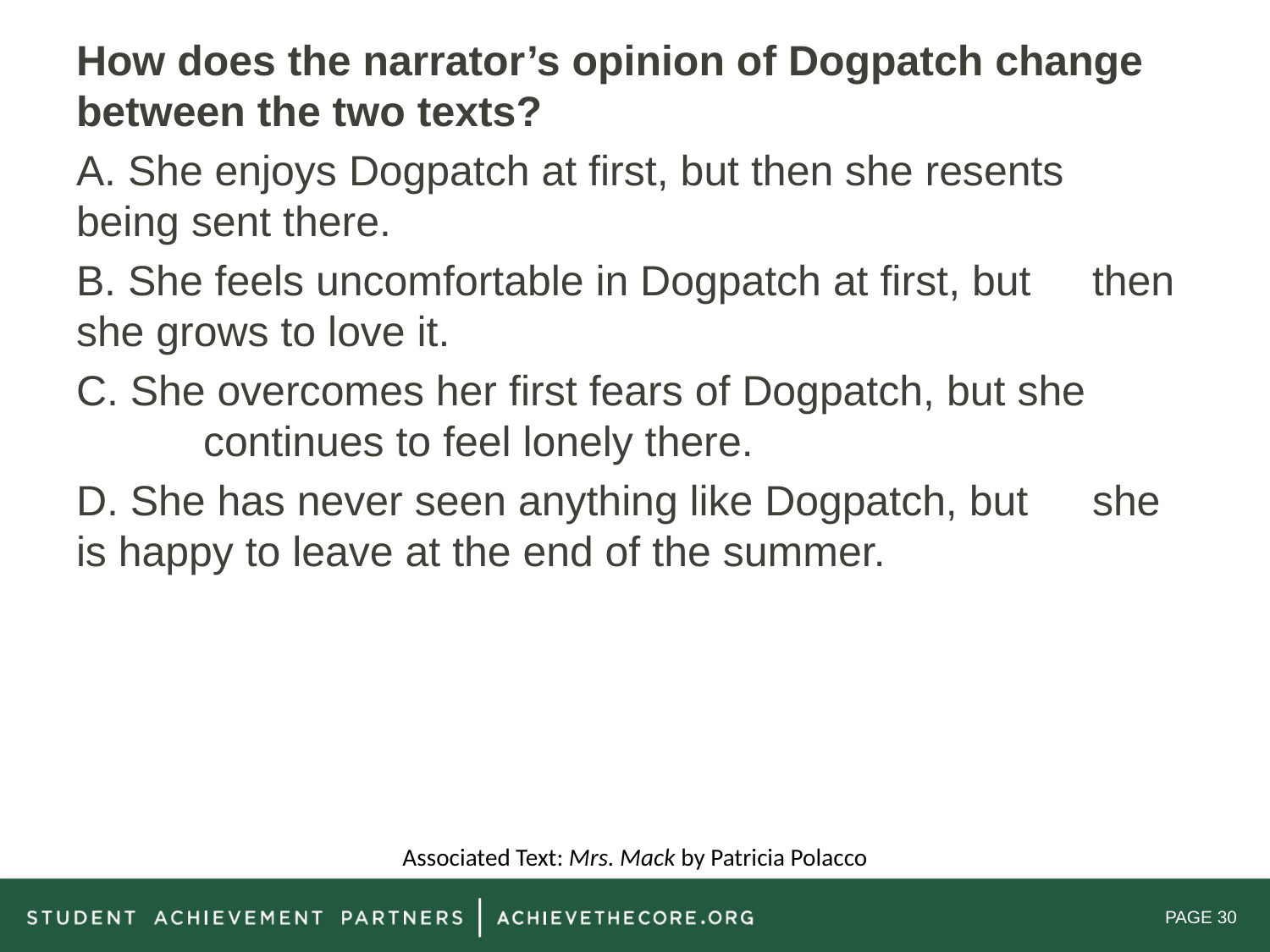

How does the narrator’s opinion of Dogpatch change between the two texts?
A. She enjoys Dogpatch at first, but then she resents 	being sent there.
B. She feels uncomfortable in Dogpatch at first, but 	then she grows to love it.
C. She overcomes her first fears of Dogpatch, but she 	continues to feel lonely there.
D. She has never seen anything like Dogpatch, but 	she is happy to leave at the end of the summer.
Associated Text: Mrs. Mack by Patricia Polacco